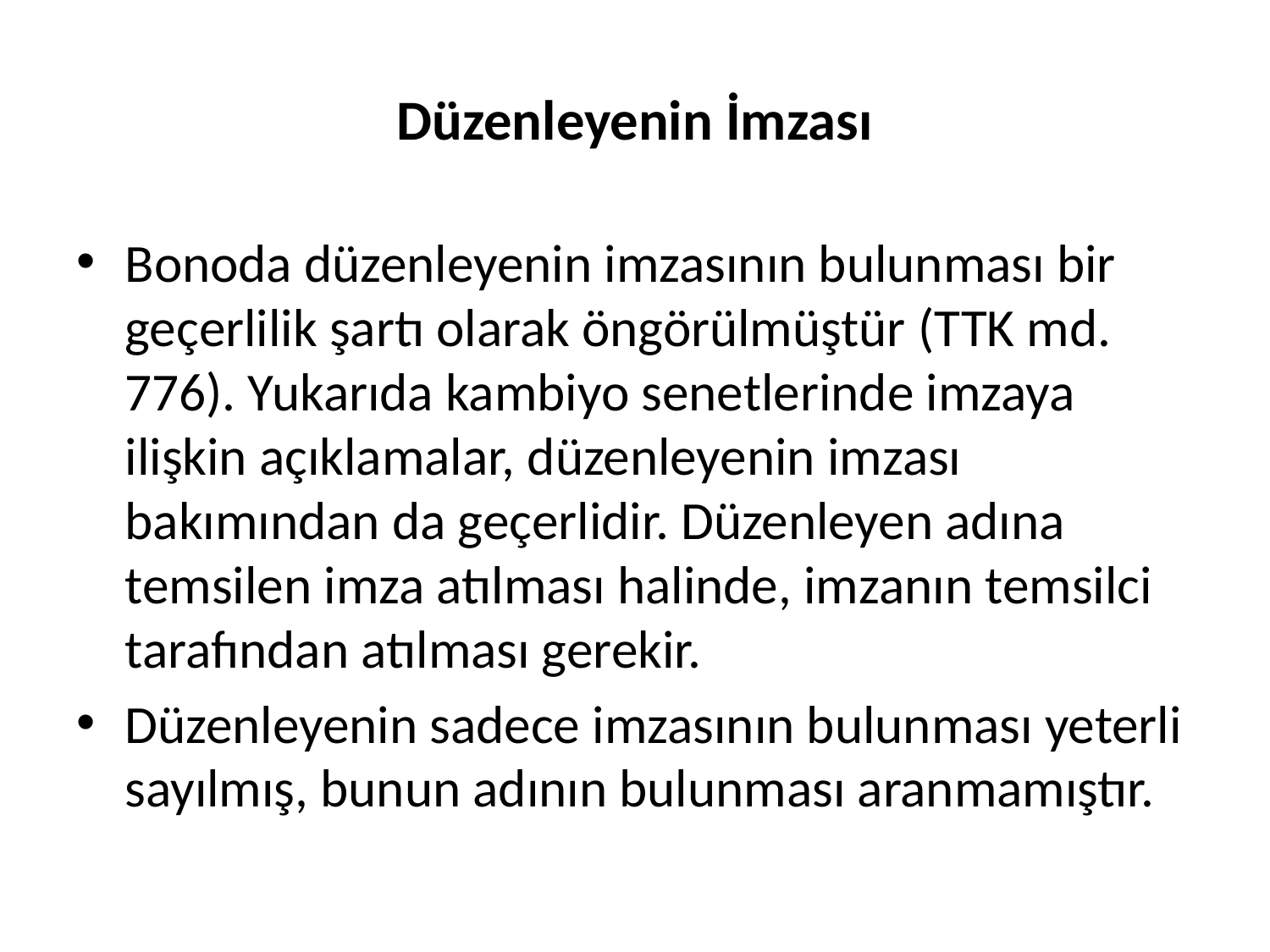

# Düzenleyenin İmzası
Bonoda düzenleyenin imzasının bulunması bir geçerlilik şartı olarak öngörülmüştür (TTK md. 776). Yukarıda kambiyo senetlerinde imzaya ilişkin açıklamalar, düzenleyenin imzası bakımından da geçerlidir. Düzenleyen adına temsilen imza atılması halinde, imzanın temsilci tarafından atılması gerekir.
Düzenleyenin sadece imzasının bulunması yeterli sayılmış, bunun adının bulunması aranmamıştır.